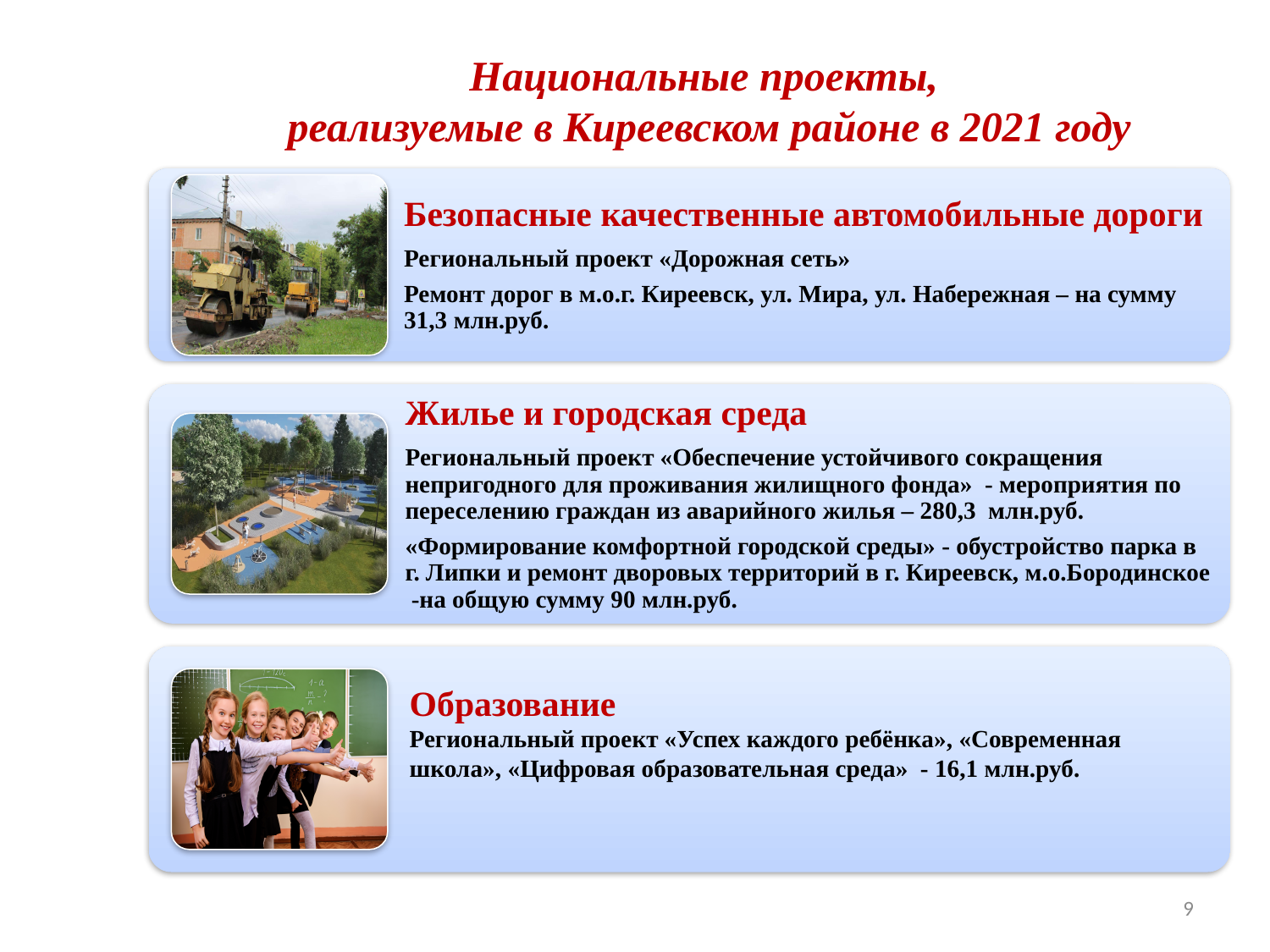

# Национальные проекты, реализуемые в Киреевском районе в 2021 году
Безопасные качественные автомобильные дороги
Региональный проект «Дорожная сеть»
Ремонт дорог в м.о.г. Киреевск, ул. Мира, ул. Набережная – на сумму 31,3 млн.руб.
Жилье и городская среда
Региональный проект «Обеспечение устойчивого сокращения непригодного для проживания жилищного фонда»  - мероприятия по переселению граждан из аварийного жилья – 280,3  млн.руб.
«Формирование комфортной городской среды» - обустройство парка в г. Липки и ремонт дворовых территорий в г. Киреевск, м.о.Бородинское  -на общую сумму 90 млн.руб.

Образование
Региональный проект «Успех каждого ребёнка», «Современная школа», «Цифровая образовательная среда»  - 16,1 млн.руб.

9